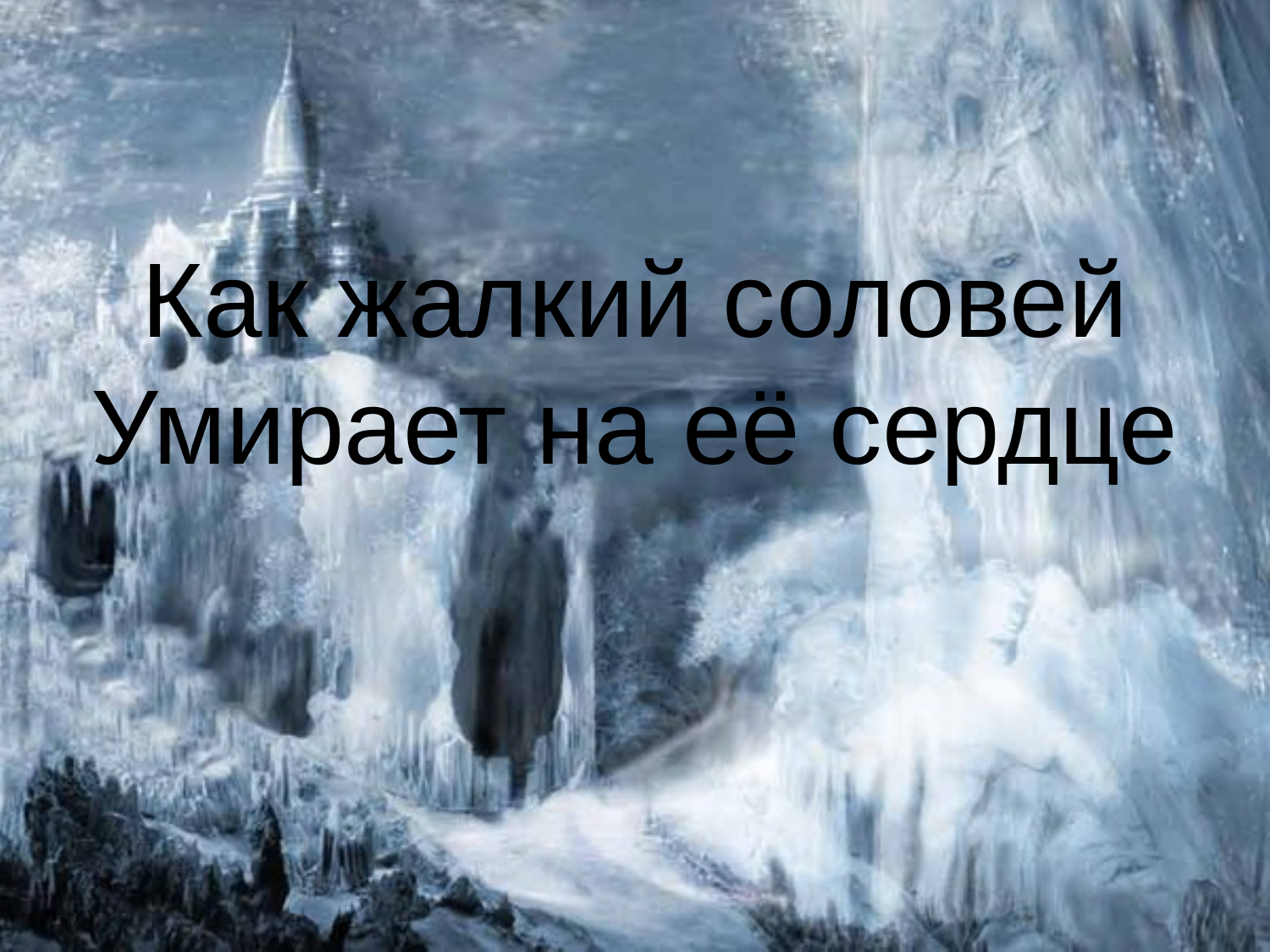

# Как жалкий соловей Умирает на её сердце